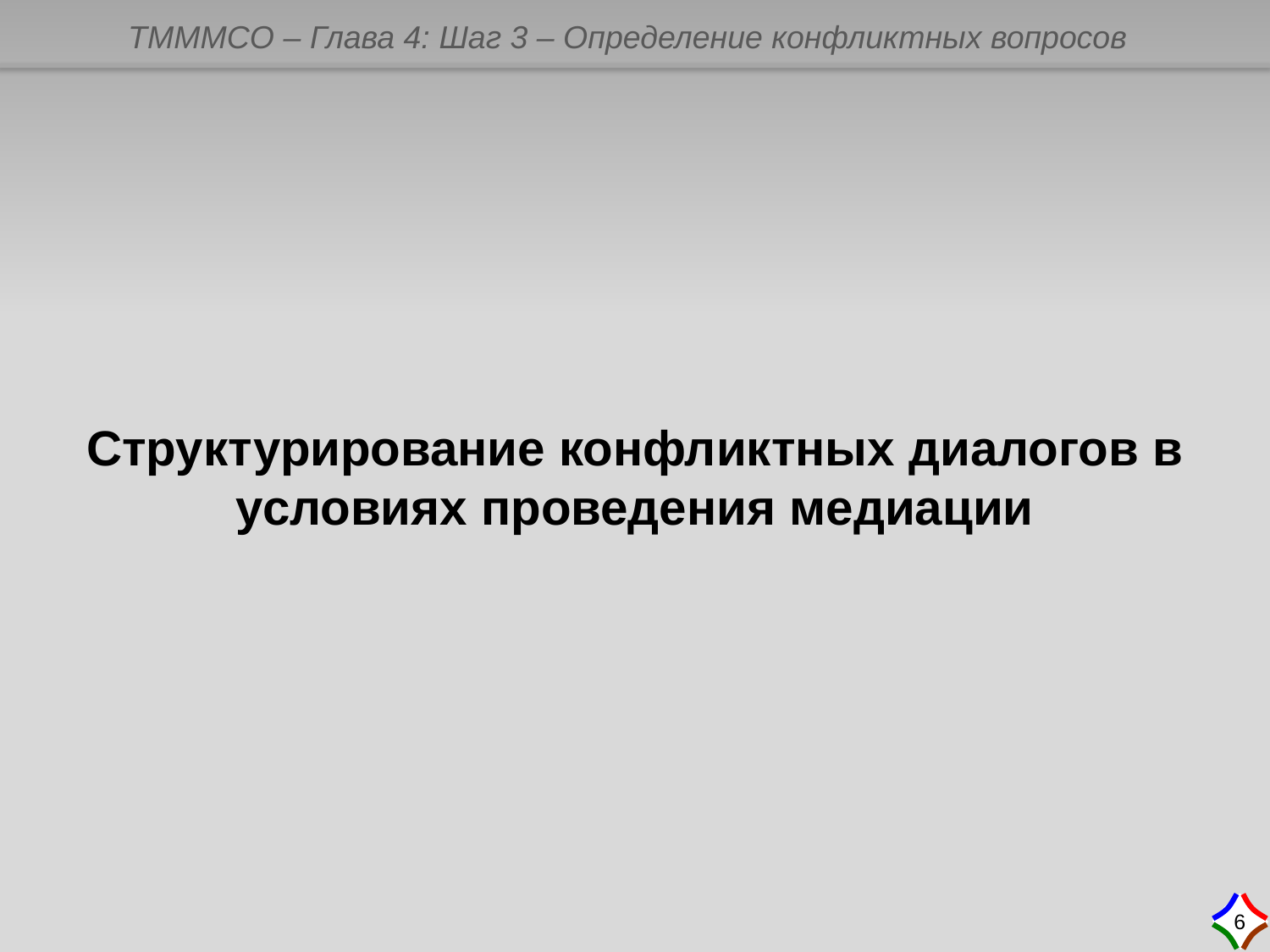

Структурирование конфликтных диалогов в условиях проведения медиации